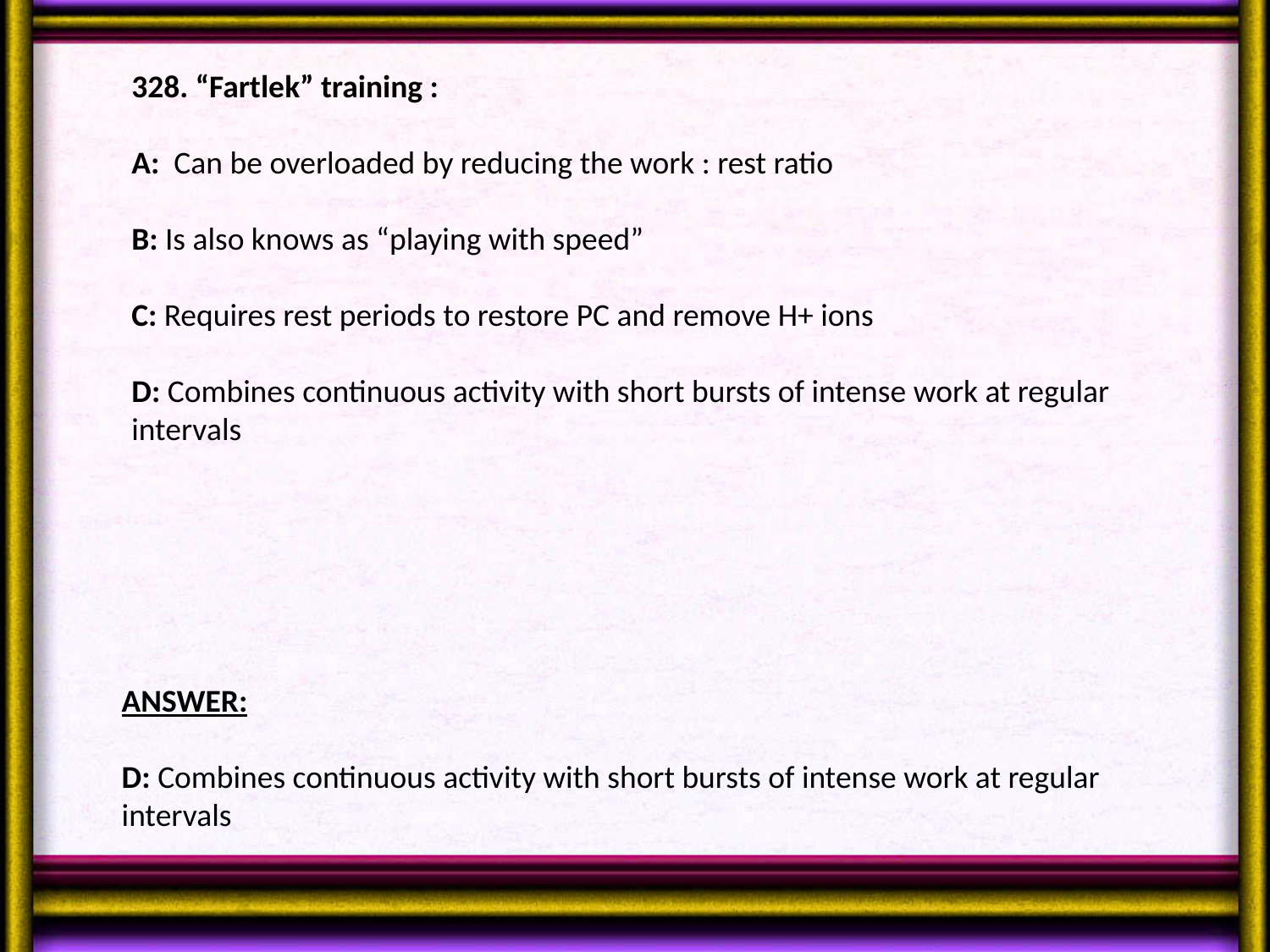

328. “Fartlek” training :

A:  Can be overloaded by reducing the work : rest ratio

B: Is also knows as “playing with speed”

C: Requires rest periods to restore PC and remove H+ ions

D: Combines continuous activity with short bursts of intense work at regular intervals

ANSWER:

D: Combines continuous activity with short bursts of intense work at regular intervals